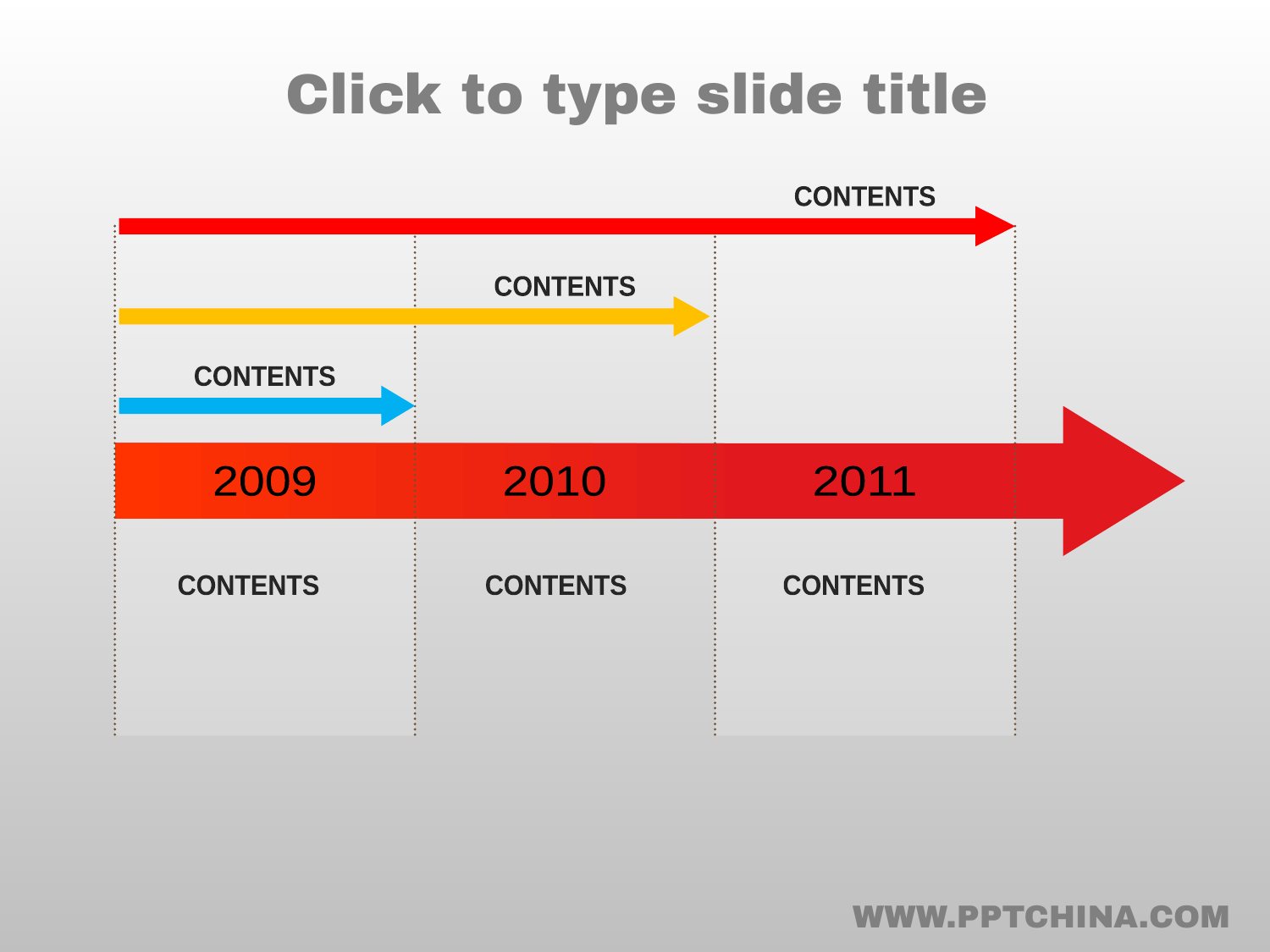

Click to type slide title
CONTENTS

CONTENTS

CONTENTS

2009
2010
2011
CONTENTS
CONTENTS
CONTENTS